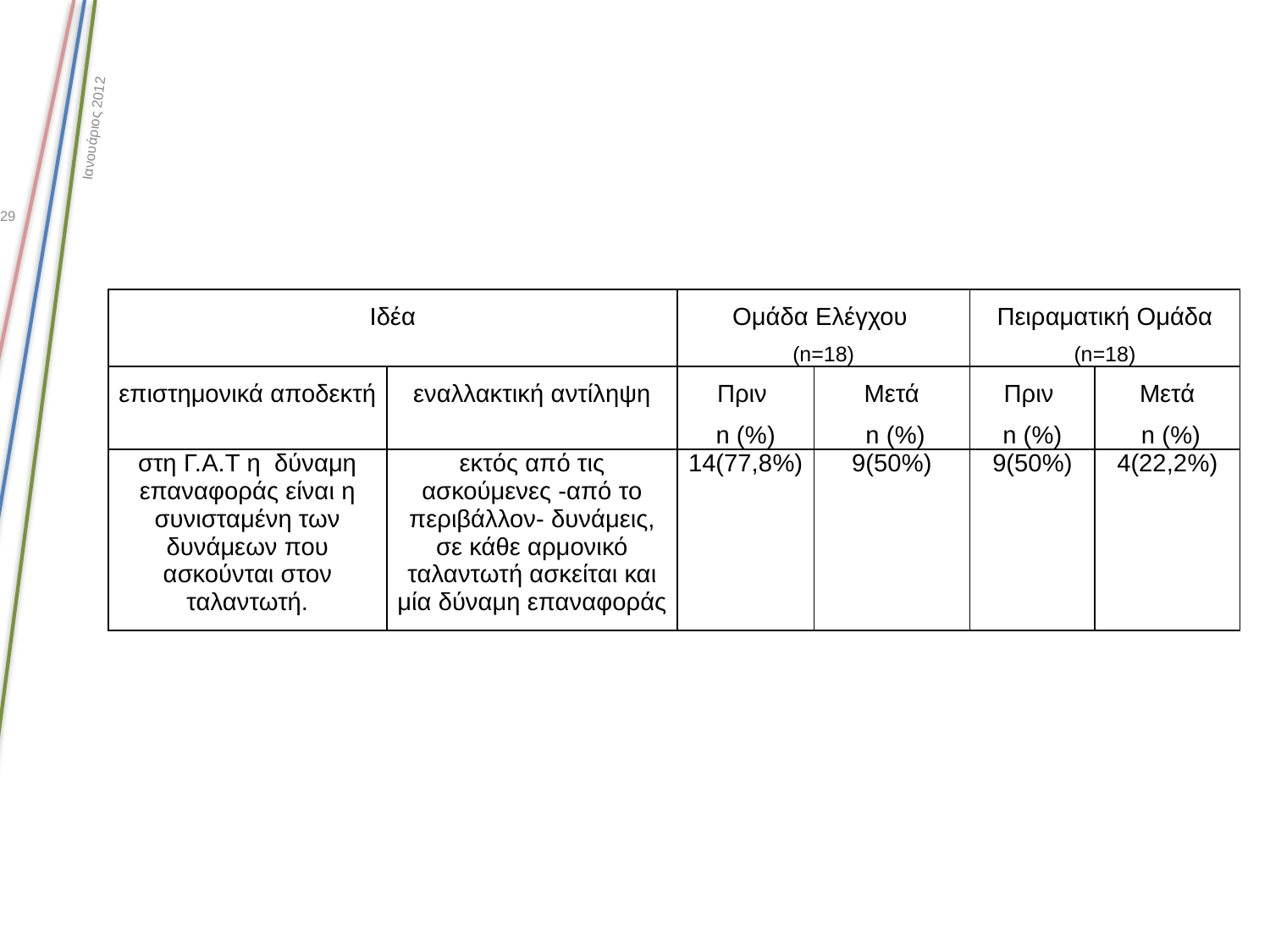

Ιανουάριος 2012
29
| Ιδέα |  | Ομάδα Ελέγχου (n=18) |  | Πειραματική Ομάδα (n=18) |  |
| --- | --- | --- | --- | --- | --- |
| επιστημονικά αποδεκτή | εναλλακτική αντίληψη | Πριν n (%) | Μετά n (%) | Πριν n (%) | Μετά n (%) |
| στη Γ.Α.Τ η δύναμη επαναφοράς είναι η συνισταμένη των δυνάμεων που ασκούνται στον ταλαντωτή. | εκτός από τις ασκούμενες -από το περιβάλλον- δυνάμεις, σε κάθε αρμονικό ταλαντωτή ασκείται και μία δύναμη επαναφοράς | 14(77,8%) | 9(50%) | 9(50%) | 4(22,2%) |